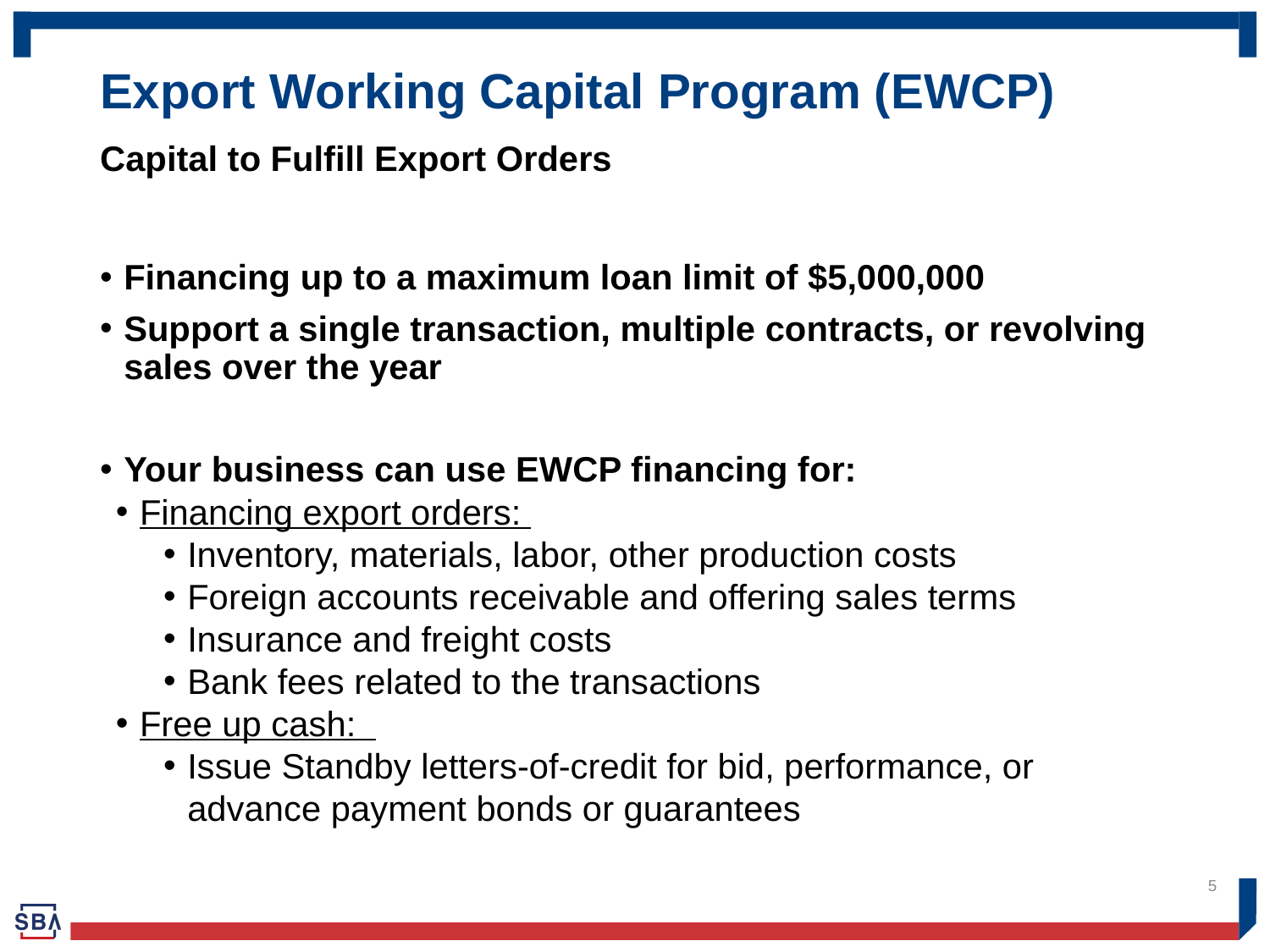

# Export Working Capital Program (EWCP)
Capital to Fulfill Export Orders
Financing up to a maximum loan limit of $5,000,000
Support a single transaction, multiple contracts, or revolving sales over the year

Your business can use EWCP financing for:
Financing export orders:
Inventory, materials, labor, other production costs
Foreign accounts receivable and offering sales terms
Insurance and freight costs
Bank fees related to the transactions
Free up cash:
Issue Standby letters-of-credit for bid, performance, or advance payment bonds or guarantees

5